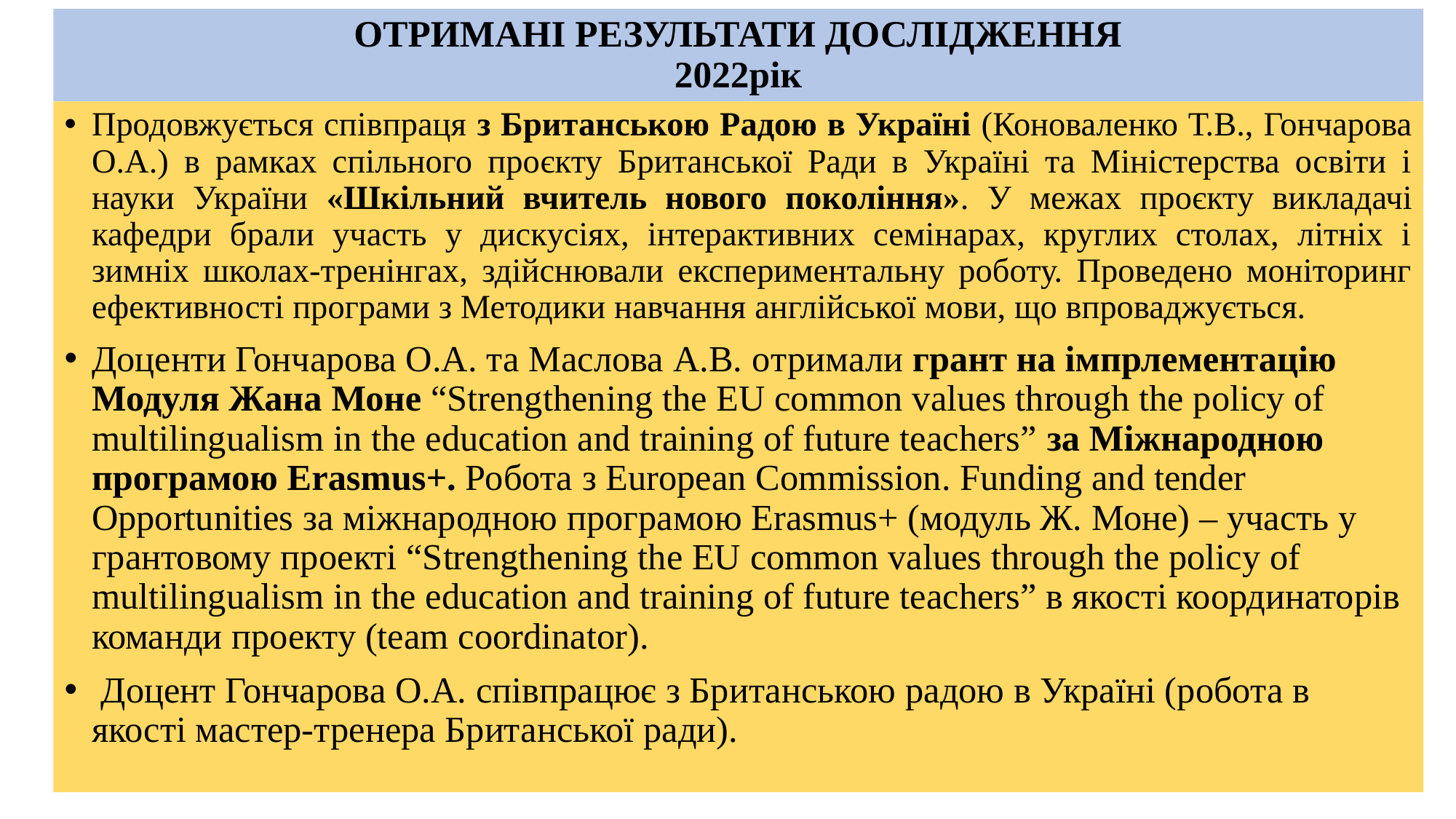

# ОТРИМАНІ РЕЗУЛЬТАТИ ДОСЛІДЖЕННЯ 2022рік
Продовжується співпраця з Британською Радою в Україні (Коноваленко Т.В., Гончарова О.А.) в рамках спільного проєкту Британської Ради в Україні та Міністерства освіти і науки України «Шкільний вчитель нового покоління». У межах проєкту викладачі кафедри брали участь у дискусіях, інтерактивних семінарах, круглих столах, літніх і зимніх школах-тренінгах, здійснювали експериментальну роботу. Проведено моніторинг ефективності програми з Методики навчання англійської мови, що впроваджується.
Доценти Гончарова О.А. та Маслова А.В. отримали грант на імпрлементацію Модуля Жана Моне “Strengthening the EU common values through the policy of multilingualism in the education and training of future teachers” за Міжнародною програмою Erasmus+. Робота з European Commission. Funding and tender Opportunities за міжнародною програмою Erasmus+ (модуль Ж. Моне) – участь у грантовому проекті “Strengthening the EU common values through the policy of multilingualism in the education and training of future teachers” в якості координаторів команди проекту (team coordinator).
 Доцент Гончарова О.А. співпрацює з Британською радою в Україні (робота в якості мастер-тренера Британської ради).